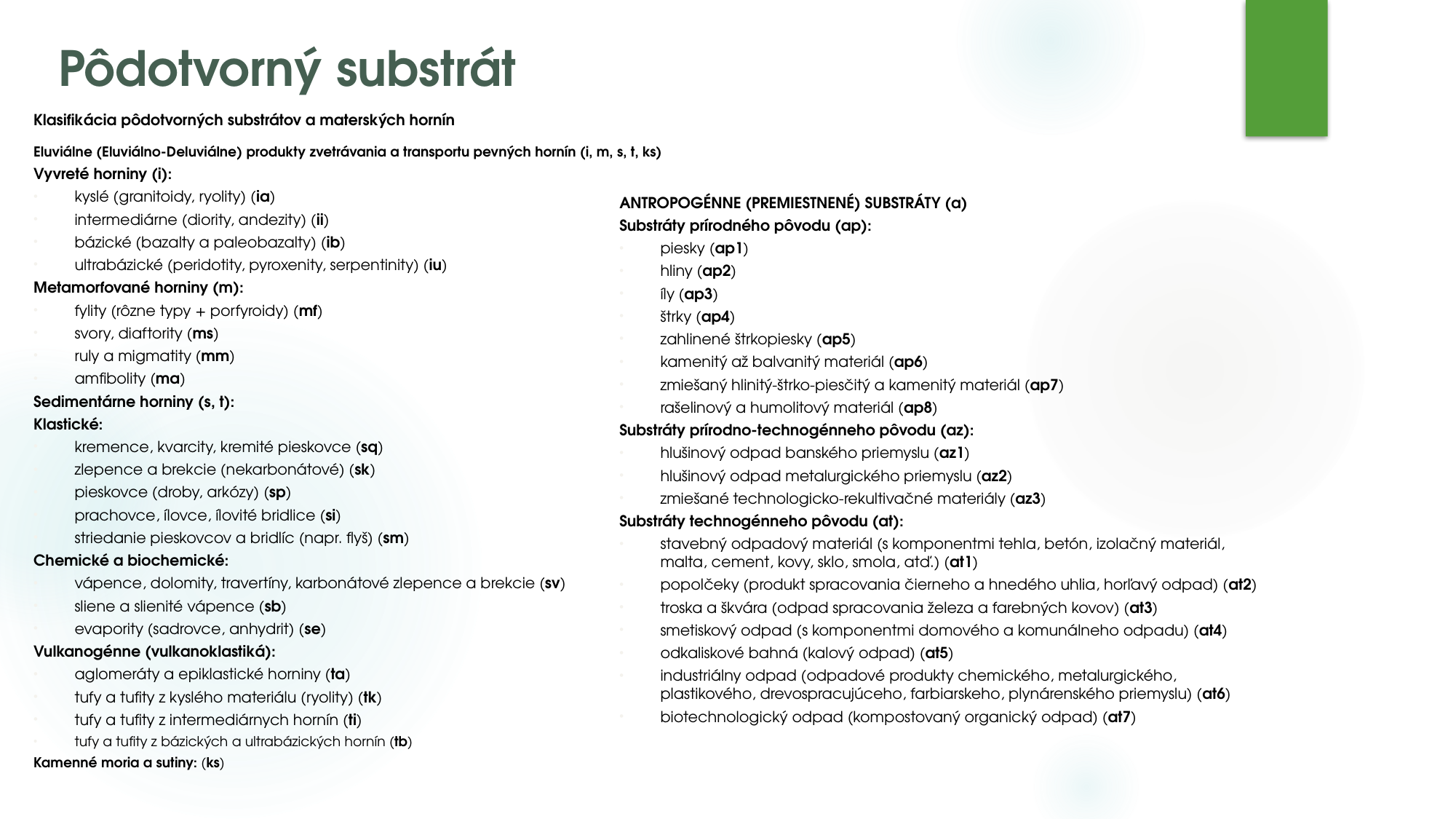

# Pôdotvorný substrát
Klasifikácia pôdotvorných substrátov a materských hornín
Eluviálne (Eluviálno-Deluviálne) produkty zvetrávania a transportu pevných hornín (i, m, s, t, ks)
Vyvreté horniny (i):
kyslé (granitoidy, ryolity) (ia)
intermediárne (diority, andezity) (ii)
bázické (bazalty a paleobazalty) (ib)
ultrabázické (peridotity, pyroxenity, serpentinity) (iu)
Metamorfované horniny (m):
fylity (rôzne typy + porfyroidy) (mf)
svory, diaftority (ms)
ruly a migmatity (mm)
amfibolity (ma)
Sedimentárne horniny (s, t):
Klastické:
kremence, kvarcity, kremité pieskovce (sq)
zlepence a brekcie (nekarbonátové) (sk)
pieskovce (droby, arkózy) (sp)
prachovce, ílovce, ílovité bridlice (si)
striedanie pieskovcov a bridlíc (napr. flyš) (sm)
Chemické a biochemické:
vápence, dolomity, travertíny, karbonátové zlepence a brekcie (sv)
sliene a slienité vápence (sb)
evapority (sadrovce, anhydrit) (se)
Vulkanogénne (vulkanoklastiká):
aglomeráty a epiklastické horniny (ta)
tufy a tufity z kyslého materiálu (ryolity) (tk)
tufy a tufity z intermediárnych hornín (ti)
tufy a tufity z bázických a ultrabázických hornín (tb)
Kamenné moria a sutiny: (ks)

ANTROPOGÉNNE (PREMIESTNENÉ) SUBSTRÁTY (a)
Substráty prírodného pôvodu (ap):
piesky (ap1)
hliny (ap2)
íly (ap3)
štrky (ap4)
zahlinené štrkopiesky (ap5)
kamenitý až balvanitý materiál (ap6)
zmiešaný hlinitý-štrko-piesčitý a kamenitý materiál (ap7)
rašelinový a humolitový materiál (ap8)
Substráty prírodno-technogénneho pôvodu (az):
hlušinový odpad banského priemyslu (az1)
hlušinový odpad metalurgického priemyslu (az2)
zmiešané technologicko-rekultivačné materiály (az3)
Substráty technogénneho pôvodu (at):
stavebný odpadový materiál (s komponentmi tehla, betón, izolačný materiál, malta, cement, kovy, sklo, smola, atď.) (at1)
popolčeky (produkt spracovania čierneho a hnedého uhlia, horľavý odpad) (at2)
troska a škvára (odpad spracovania železa a farebných kovov) (at3)
smetiskový odpad (s komponentmi domového a komunálneho odpadu) (at4)
odkaliskové bahná (kalový odpad) (at5)
industriálny odpad (odpadové produkty chemického, metalurgického, plastikového, drevospracujúceho, farbiarskeho, plynárenského priemyslu) (at6)
biotechnologický odpad (kompostovaný organický odpad) (at7)